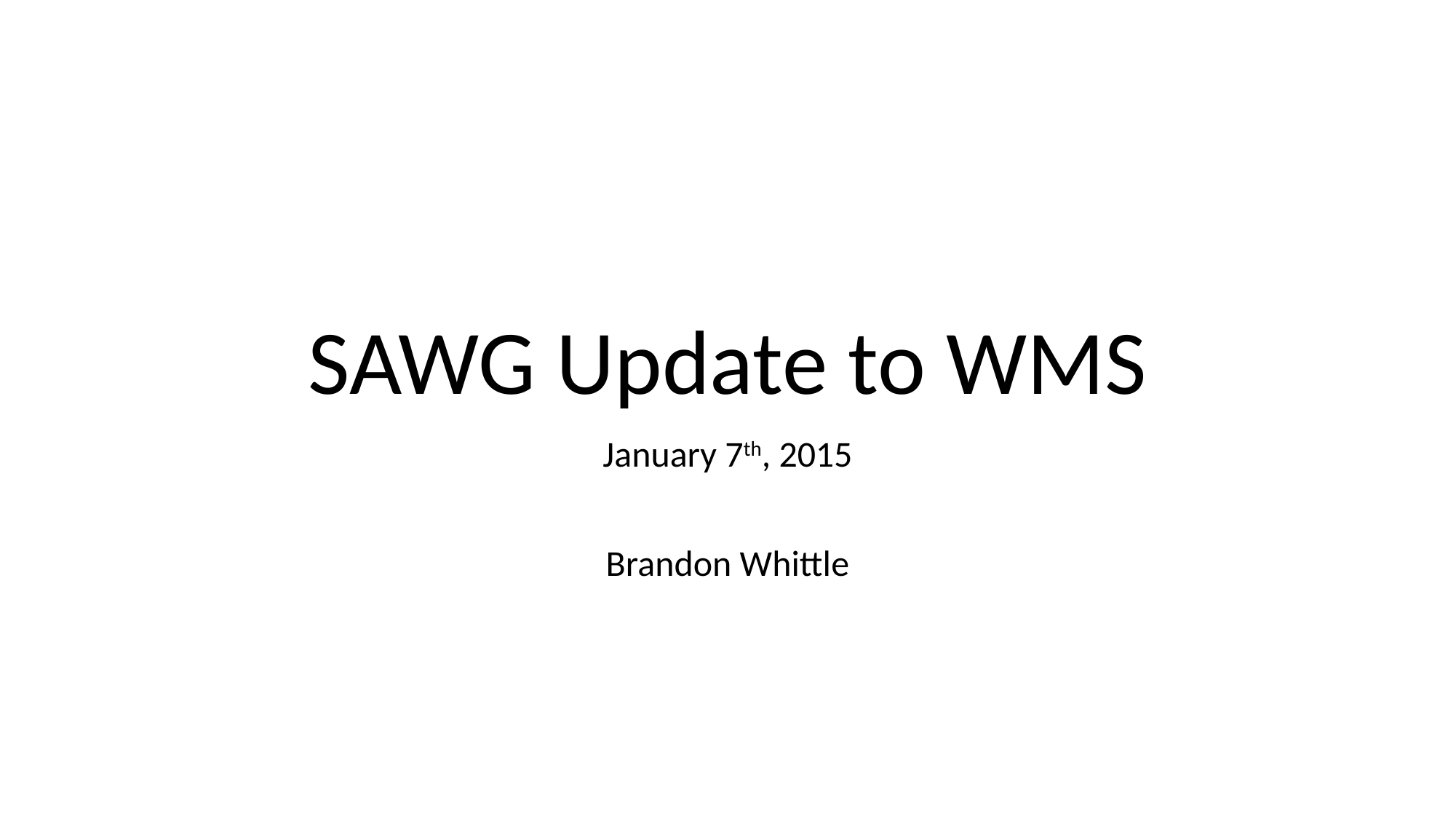

# SAWG Update to WMS
January 7th, 2015

Brandon Whittle